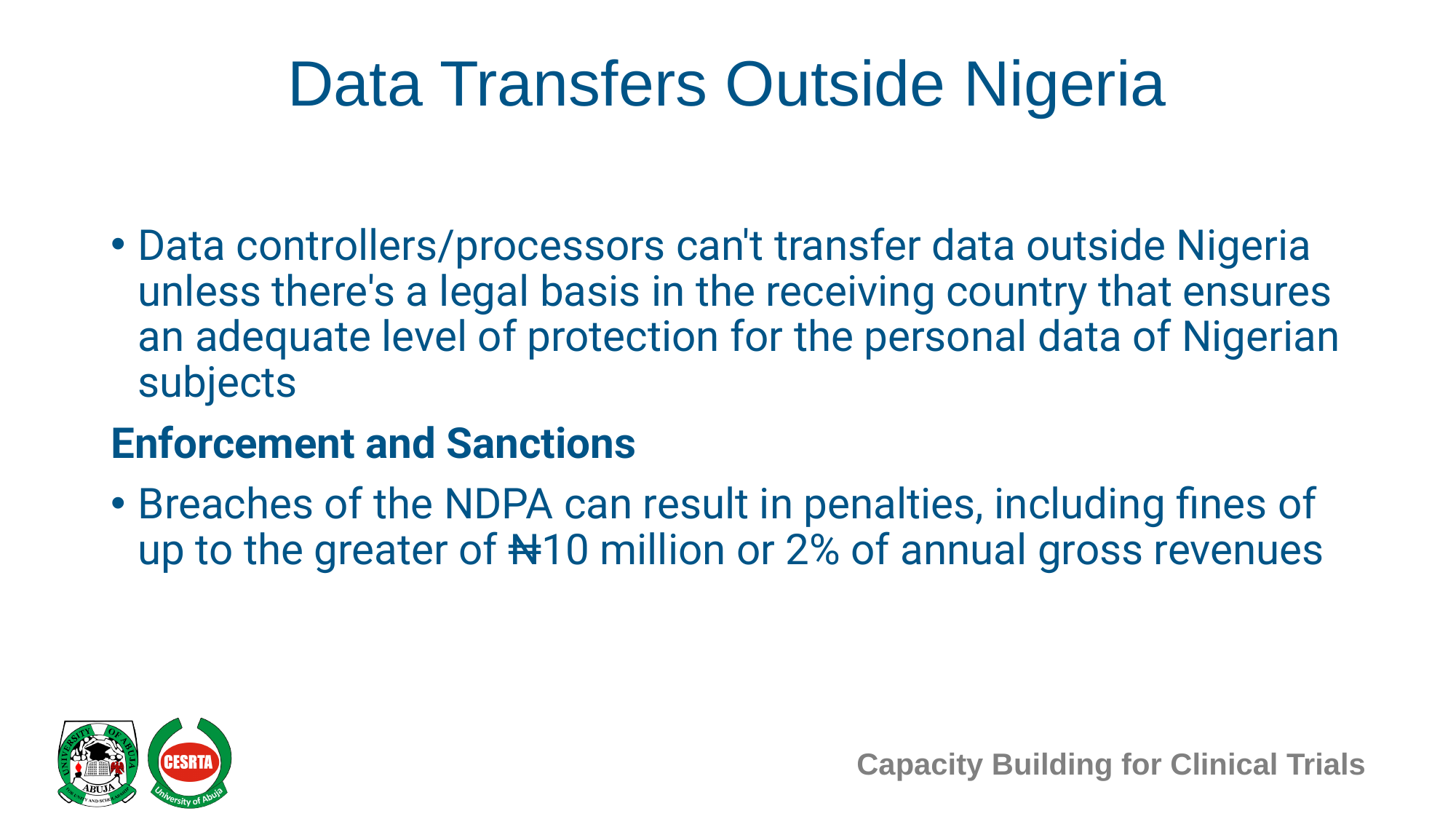

# Data Transfers Outside Nigeria
Data controllers/processors can't transfer data outside Nigeria unless there's a legal basis in the receiving country that ensures an adequate level of protection for the personal data of Nigerian subjects
Enforcement and Sanctions
Breaches of the NDPA can result in penalties, including fines of up to the greater of ₦10 million or 2% of annual gross revenues